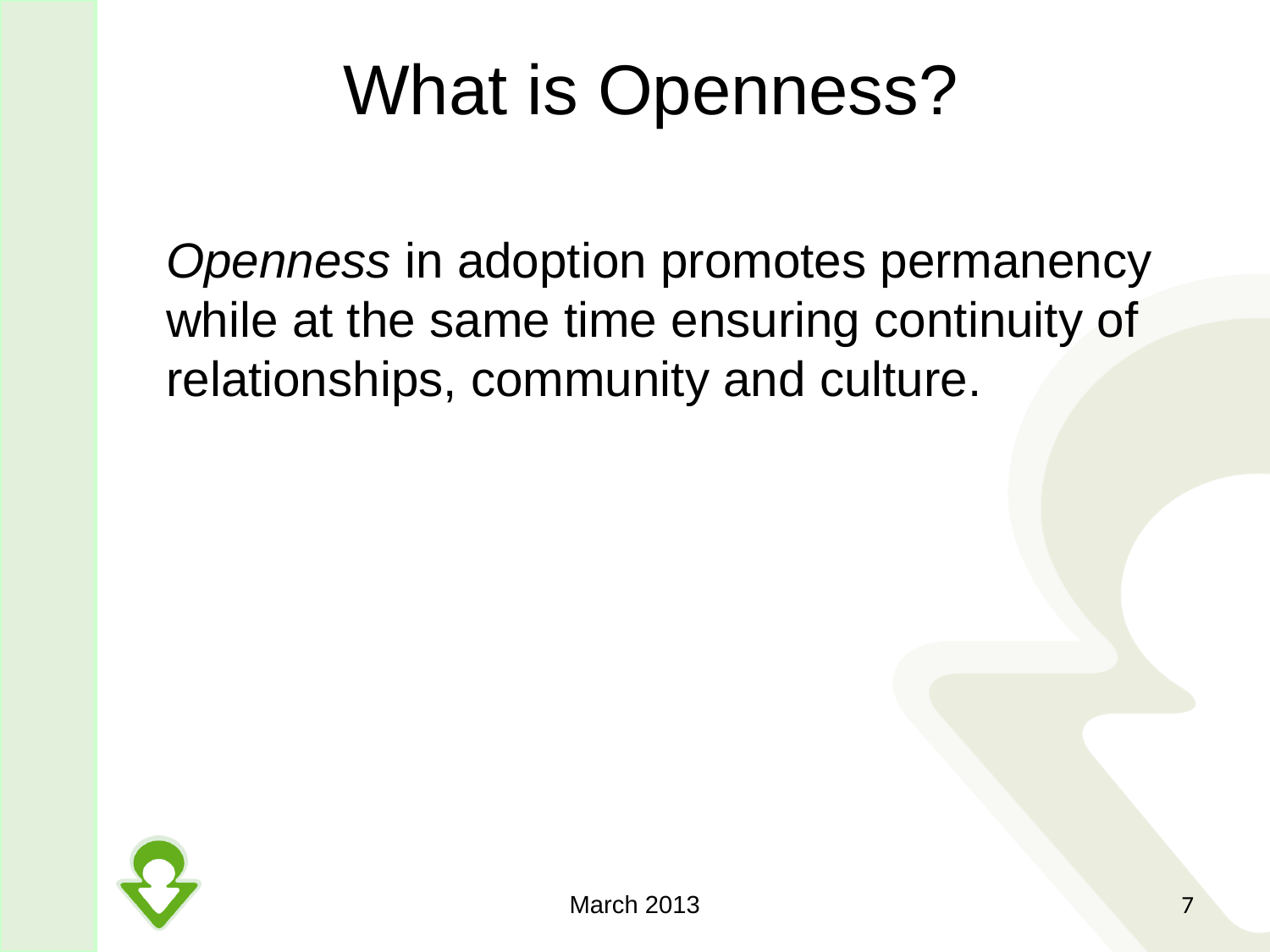

# What is Openness?
	Openness in adoption promotes permanency while at the same time ensuring continuity of relationships, community and culture.

March 2013
7